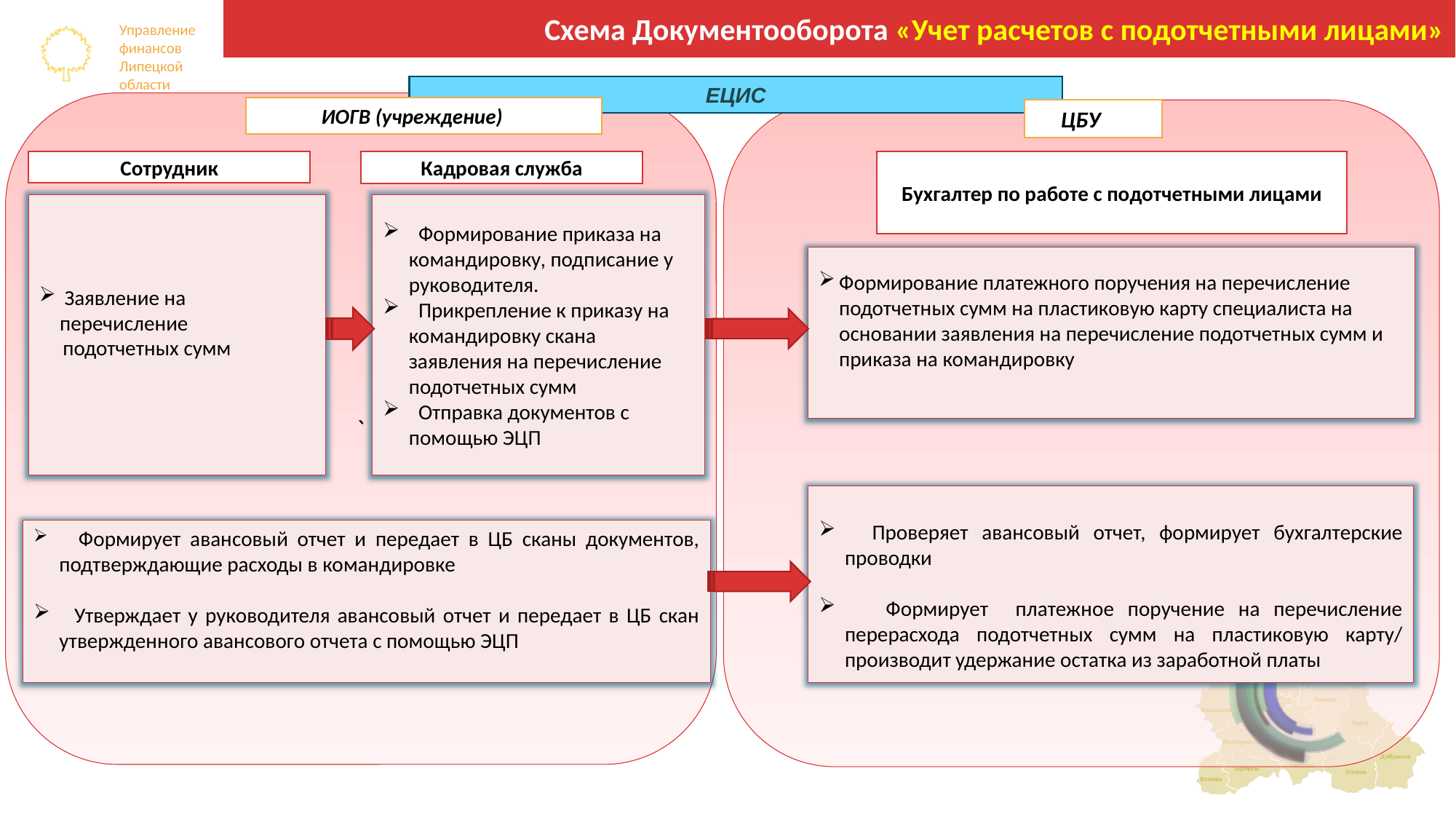

Схема Документооборота «Учет расчетов с подотчетными лицами»
ЕЦИС
`
ИОГВ (учреждение)

ЦБУ
Кадровая служба
Бухгалтер по работе с подотчетными лицами
Сотрудник
  Формирование приказа на командировку, подписание у руководителя.
  Прикрепление к приказу на командировку скана заявления на перечисление подотчетных сумм
  Отправка документов с помощью ЭЦП
 Заявление на перечисление
     подотчетных сумм

Формирование платежного поручения на перечисление  подотчетных сумм на пластиковую карту специалиста на основании заявления на перечисление подотчетных сумм и приказа на командировку

  Проверяет авансовый отчет, формирует бухгалтерские проводки

   Формирует  платежное поручение на перечисление перерасхода подотчетных сумм на пластиковую карту/ производит удержание остатка из заработной платы
  Формирует авансовый отчет и передает в ЦБ сканы документов, подтверждающие расходы в командировке

  Утверждает у руководителя авансовый отчет и передает в ЦБ скан утвержденного авансового отчета с помощью ЭЦП